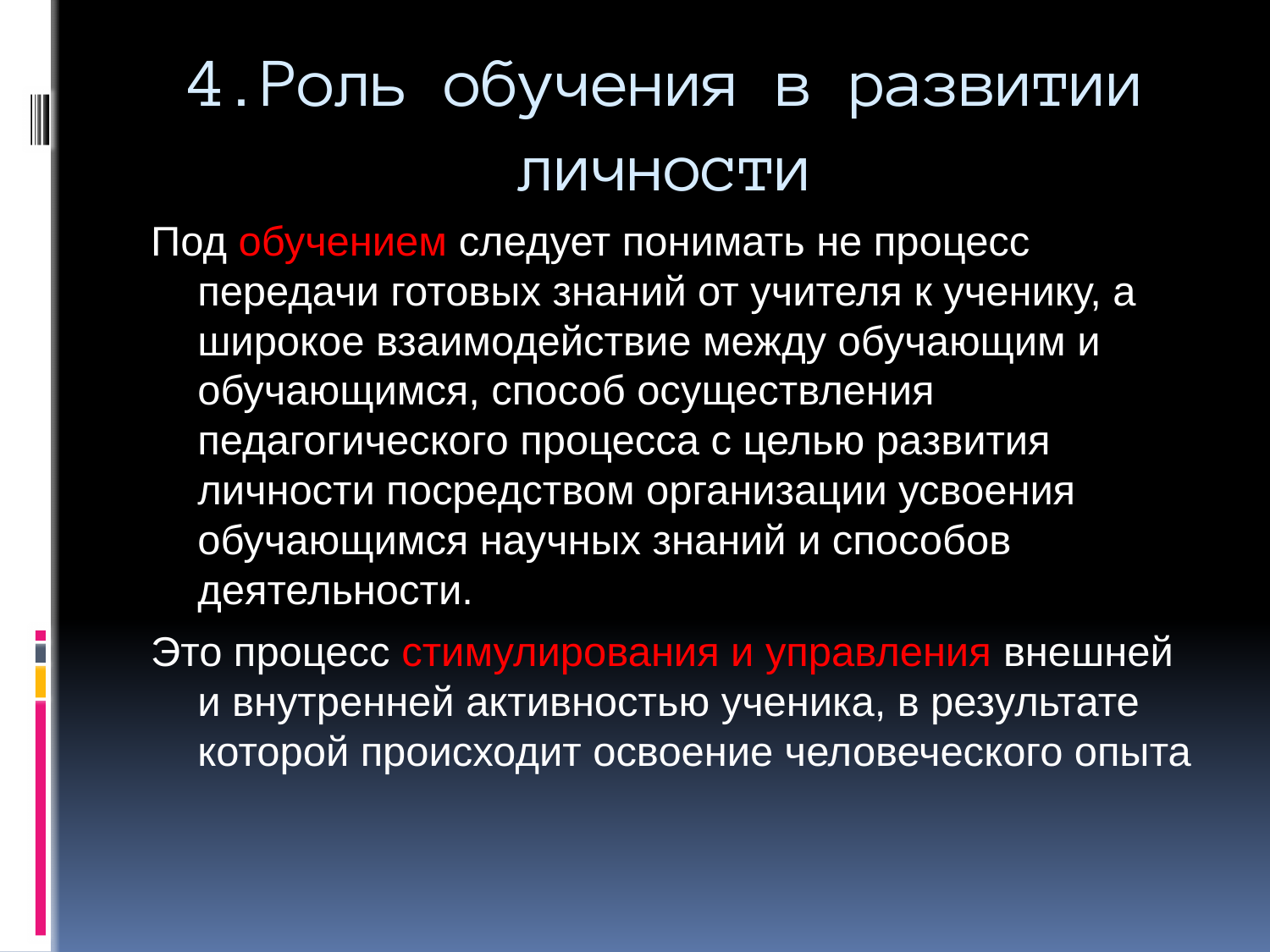

# 4.Роль обучения в развитии личности
Под обучением следует понимать не процесс передачи готовых знаний от учителя к ученику, а широкое взаимодействие между обучающим и обучающимся, способ осуществления педагогического процесса с целью развития личности посредством организации усвоения обучающимся научных знаний и способов деятельности.
Это процесс стимулирования и управления внешней и внутренней активностью ученика, в результате которой происходит освоение человеческого опыта